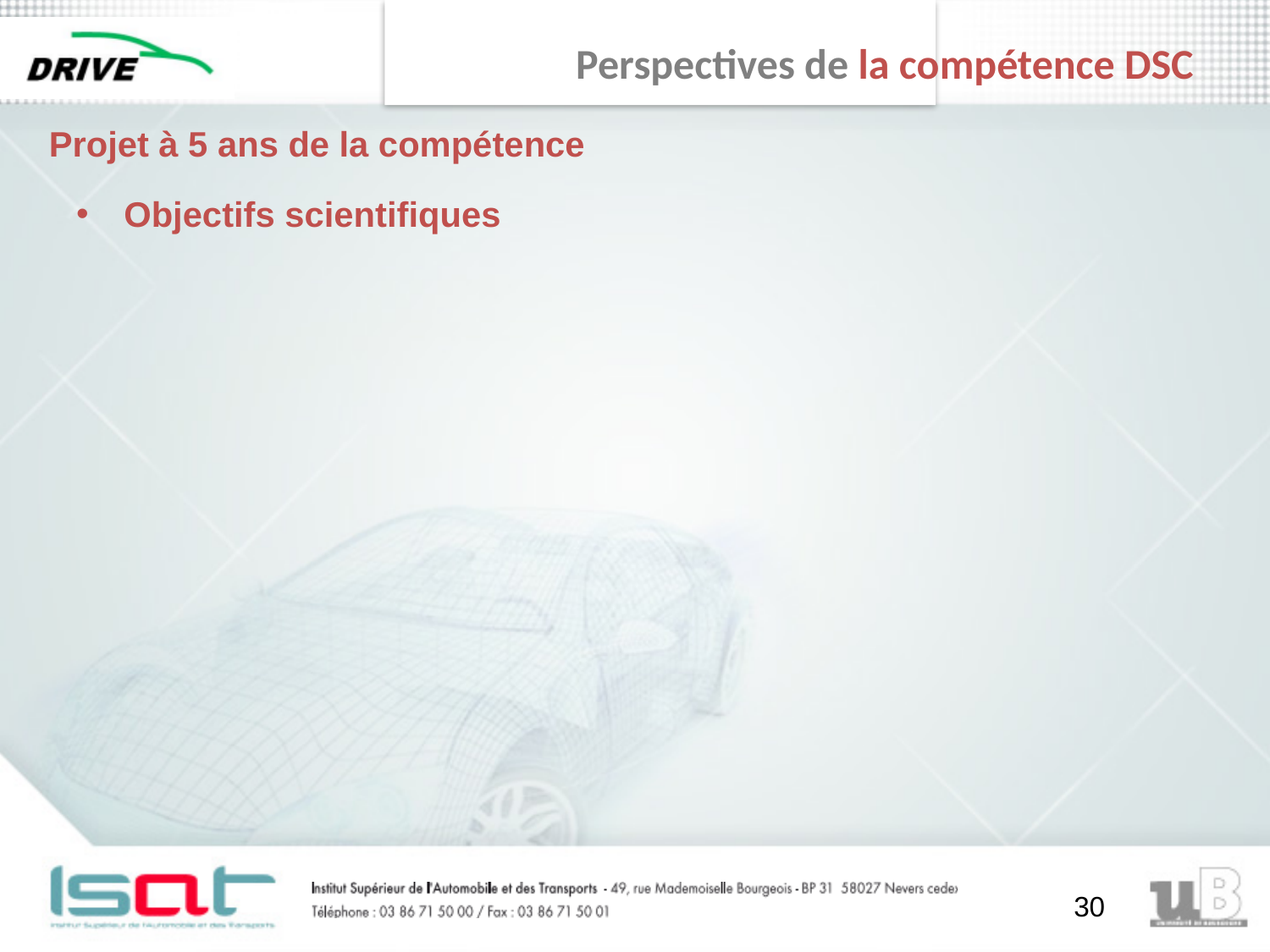

# Perspectives de la compétence DSC
Projet à 5 ans de la compétence
Objectifs scientifiques